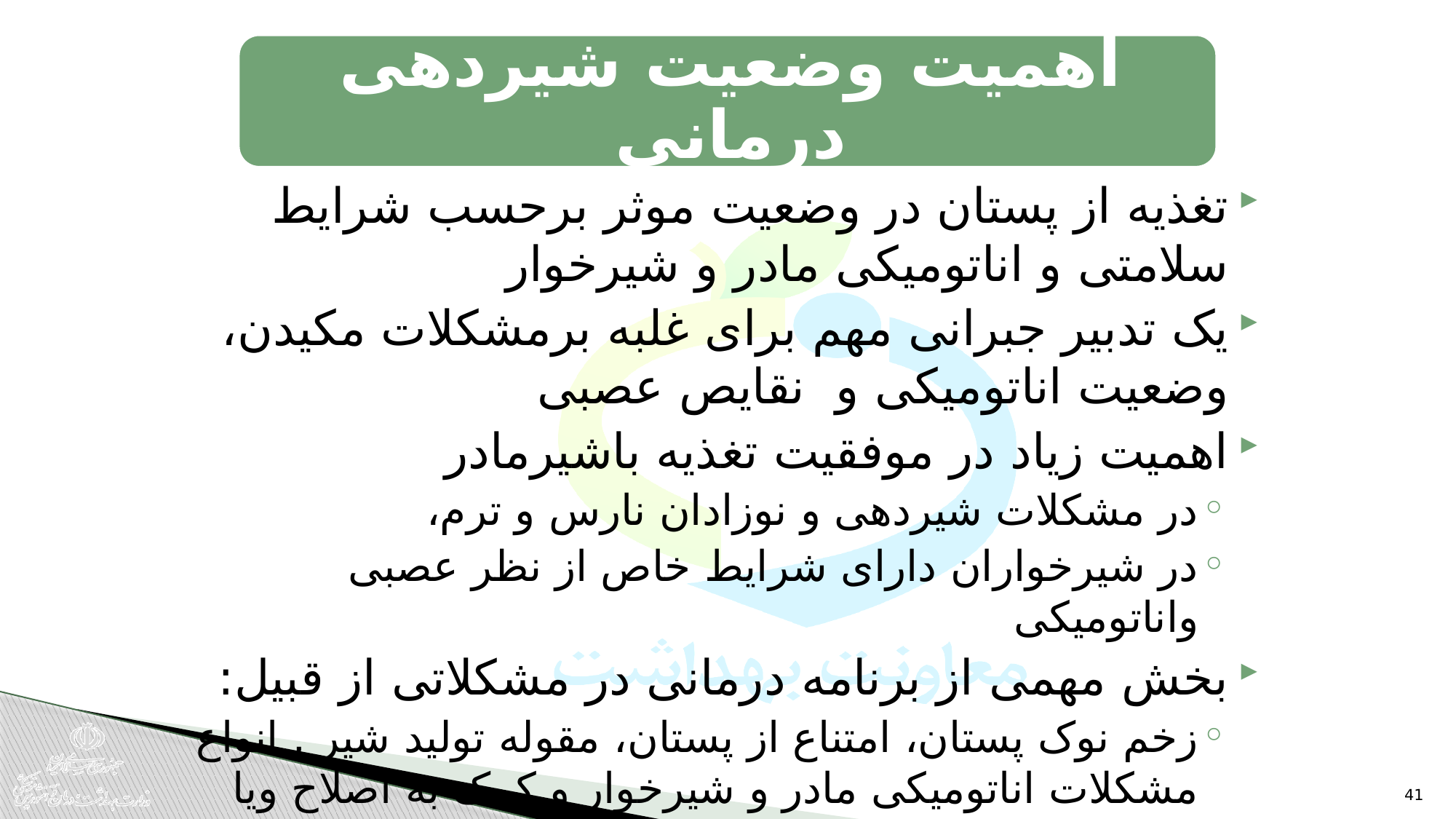

اهمیت وضعیت شیردهی درمانی
تغذیه از پستان در وضعیت موثر برحسب شرایط سلامتی و اناتومیکی مادر و شیرخوار
یک تدبیر جبرانی مهم برای غلبه برمشکلات مکیدن، وضعیت اناتومیکی و  نقایص عصبی
اهمیت زیاد در موفقیت تغذیه باشیرمادر
در مشکلات شیردهی و نوزادان نارس و ترم،
در شیرخواران دارای شرایط خاص از نظر عصبی واناتومیکی
بخش مهمی از برنامه درمانی در مشکلاتی از قبیل:
زخم نوک پستان، امتناع از پستان، مقوله تولید شیر , انواع مشکلات اناتومیکی مادر و شیرخوار و کمک به اصلاح ویا جبران مشکلات مکیدن
41